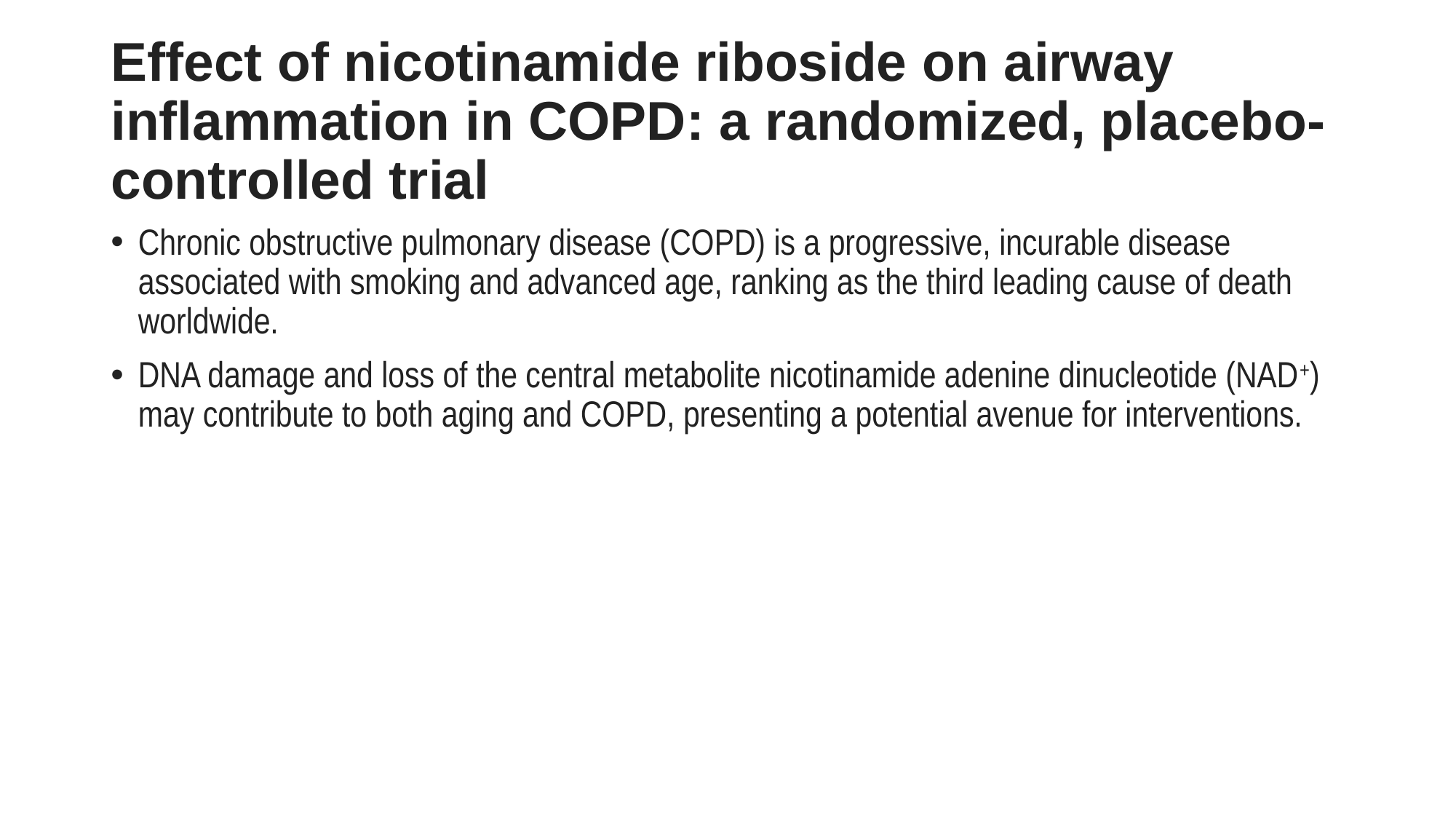

# Effect of nicotinamide riboside on airway inflammation in COPD: a randomized, placebo-controlled trial
Chronic obstructive pulmonary disease (COPD) is a progressive, incurable disease associated with smoking and advanced age, ranking as the third leading cause of death worldwide.
DNA damage and loss of the central metabolite nicotinamide adenine dinucleotide (NAD+) may contribute to both aging and COPD, presenting a potential avenue for interventions.